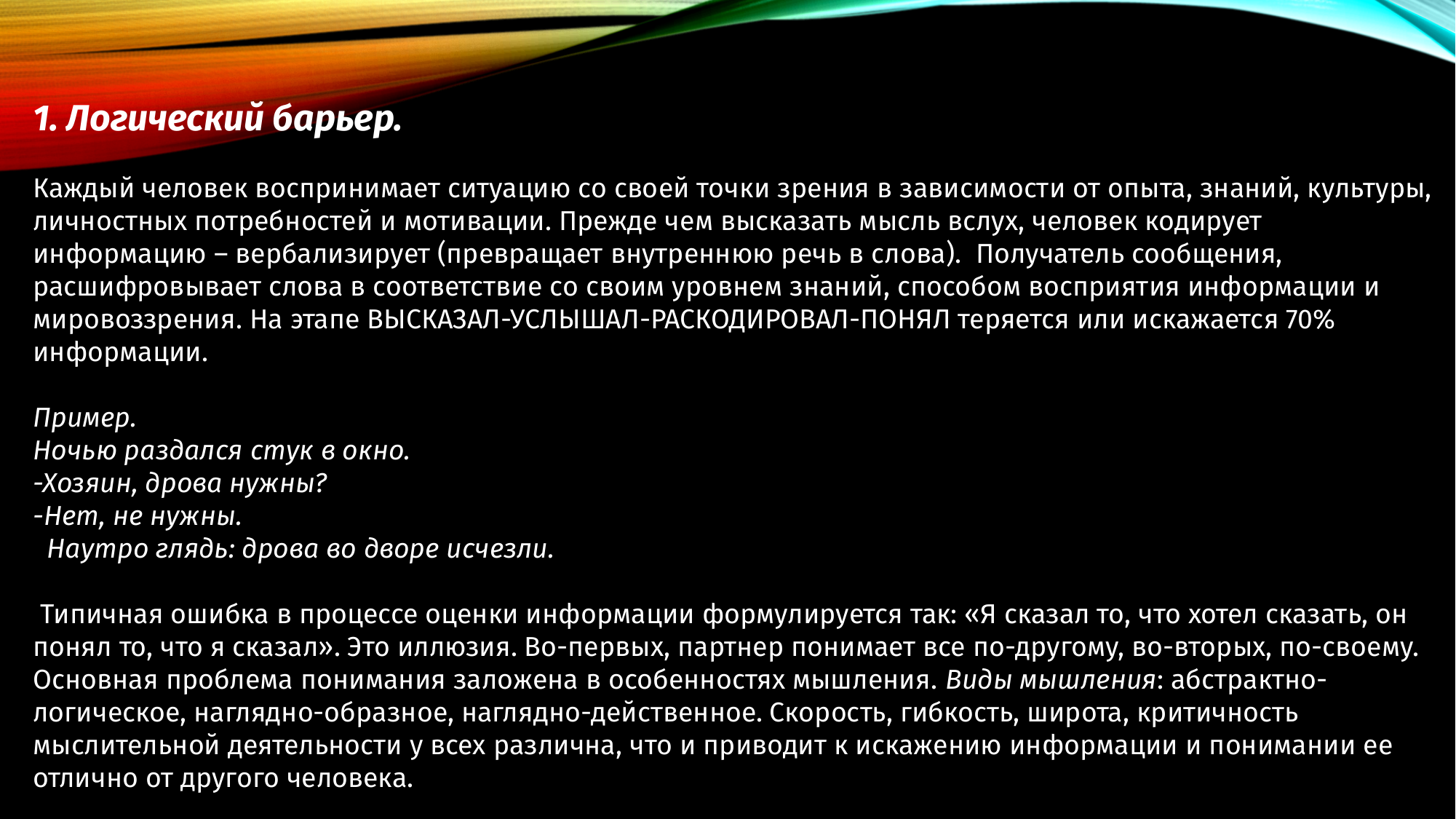

1. Логический барьер.
Каждый человек воспринимает ситуацию со своей точки зрения в зависимости от опыта, знаний, культуры, личностных потребностей и мотивации. Прежде чем высказать мысль вслух, человек кодирует информацию – вербализирует (превращает внутреннюю речь в слова).  Получатель сообщения, расшифровывает слова в соответствие со своим уровнем знаний, способом восприятия информации и мировоззрения. На этапе ВЫСКАЗАЛ-УСЛЫШАЛ-РАСКОДИРОВАЛ-ПОНЯЛ теряется или искажается 70% информации.
Пример.
Ночью раздался стук в окно.
-Хозяин, дрова нужны?
-Нет, не нужны.
  Наутро глядь: дрова во дворе исчезли.
 Типичная ошибка в процессе оценки информации формулируется так: «Я сказал то, что хотел сказать, он понял то, что я сказал». Это иллюзия. Во-первых, партнер понимает все по-другому, во-вторых, по-своему. Основная проблема понимания заложена в особенностях мышления. Виды мышления: абстрактно-логическое, наглядно-образное, наглядно-действенное. Скорость, гибкость, широта, критичность мыслительной деятельности у всех различна, что и приводит к искажению информации и понимании ее отлично от другого человека.